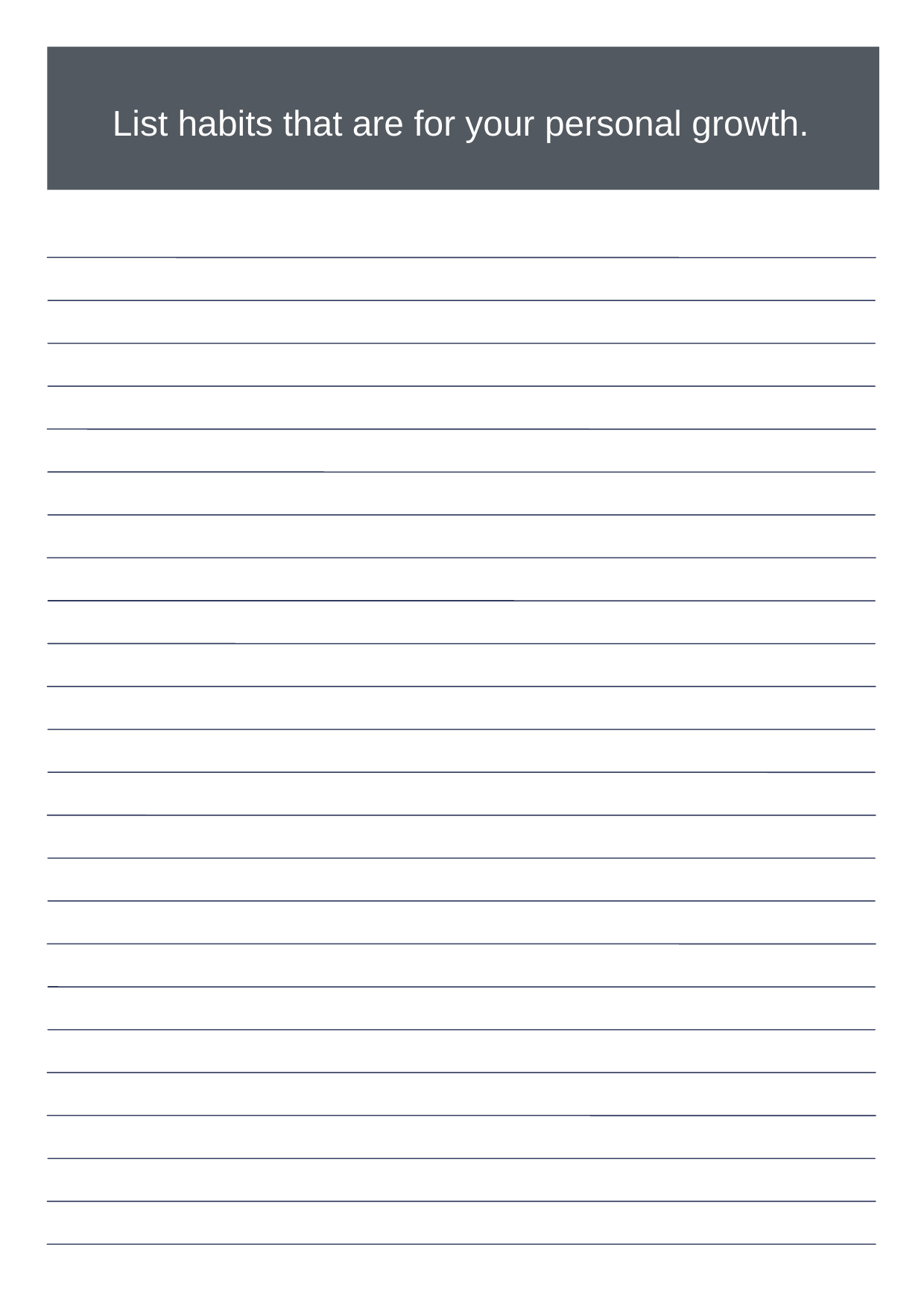

List habits that are for your personal growth.